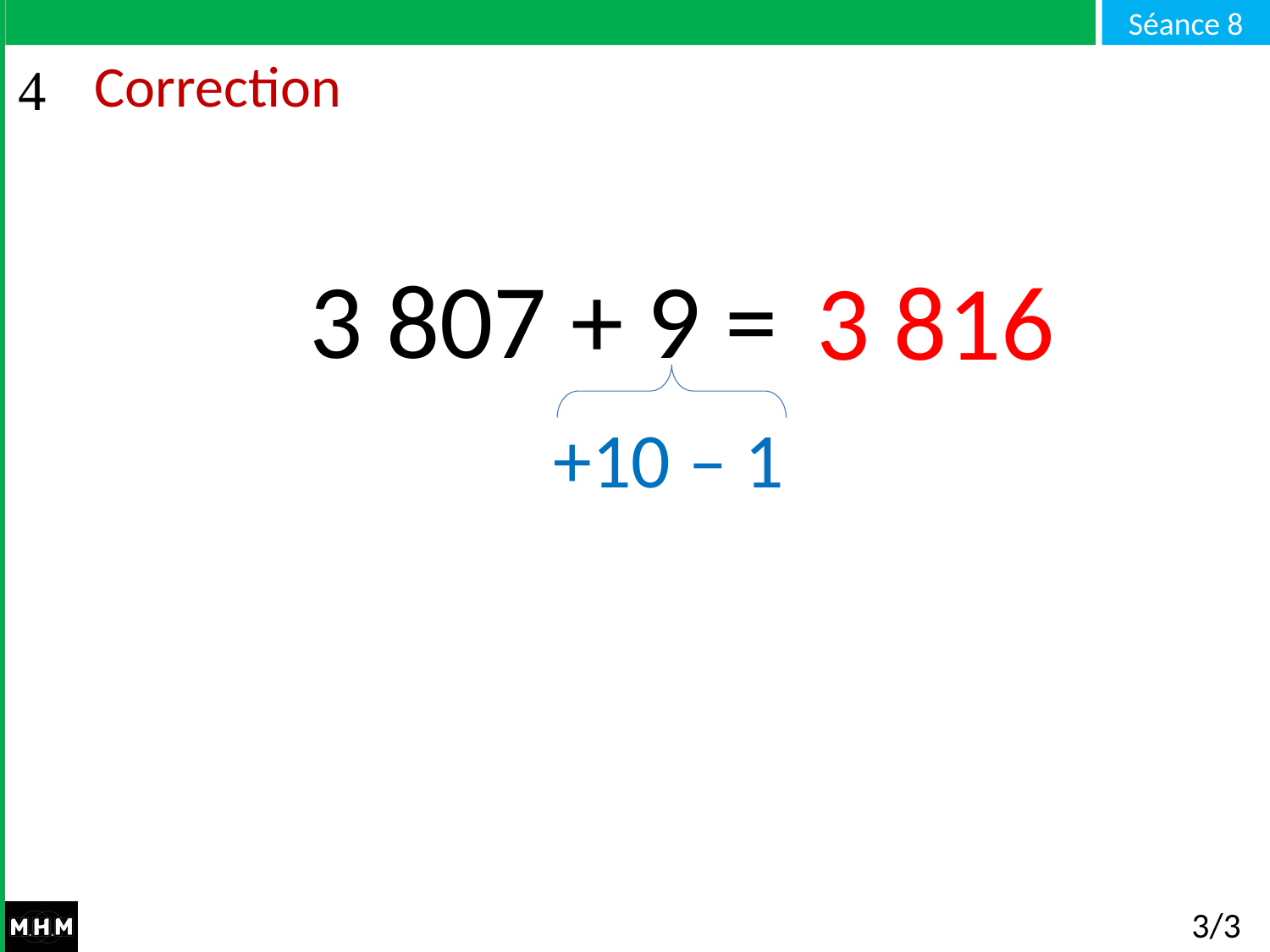

# Correction
3 807 + 9 =
3 816

+10 – 1
3/3